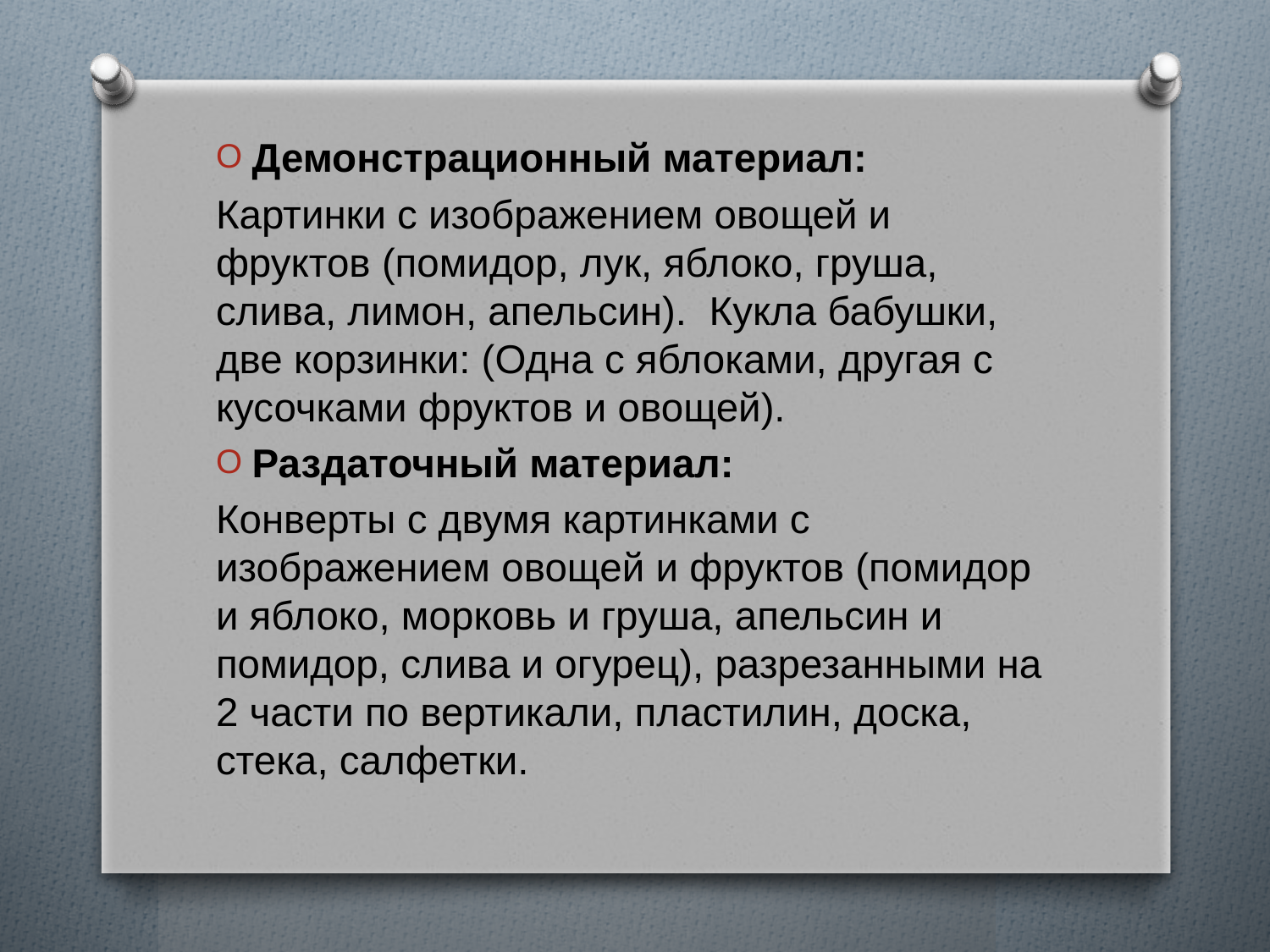

Демонстрационный материал:
Картинки с изображением овощей и фруктов (помидор, лук, яблоко, груша, слива, лимон, апельсин).  Кукла бабушки, две корзинки: (Одна с яблоками, другая с кусочками фруктов и овощей).
Раздаточный материал:
Конверты с двумя картинками с изображением овощей и фруктов (помидор и яблоко, морковь и груша, апельсин и помидор, слива и огурец), разрезанными на 2 части по вертикали, пластилин, доска, стека, салфетки.